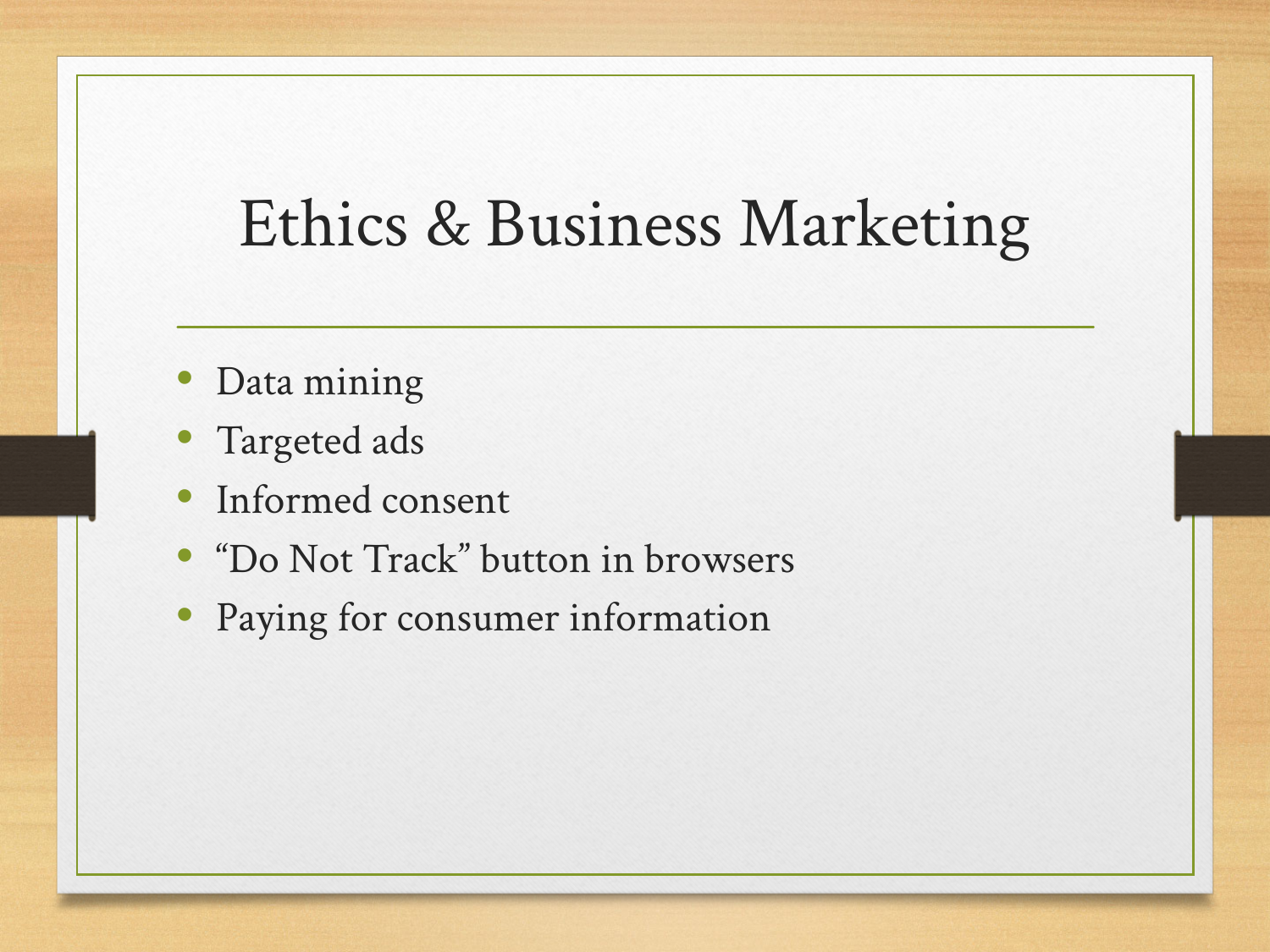

# Ethics & Business Marketing
Data mining
Targeted ads
Informed consent
“Do Not Track” button in browsers
Paying for consumer information